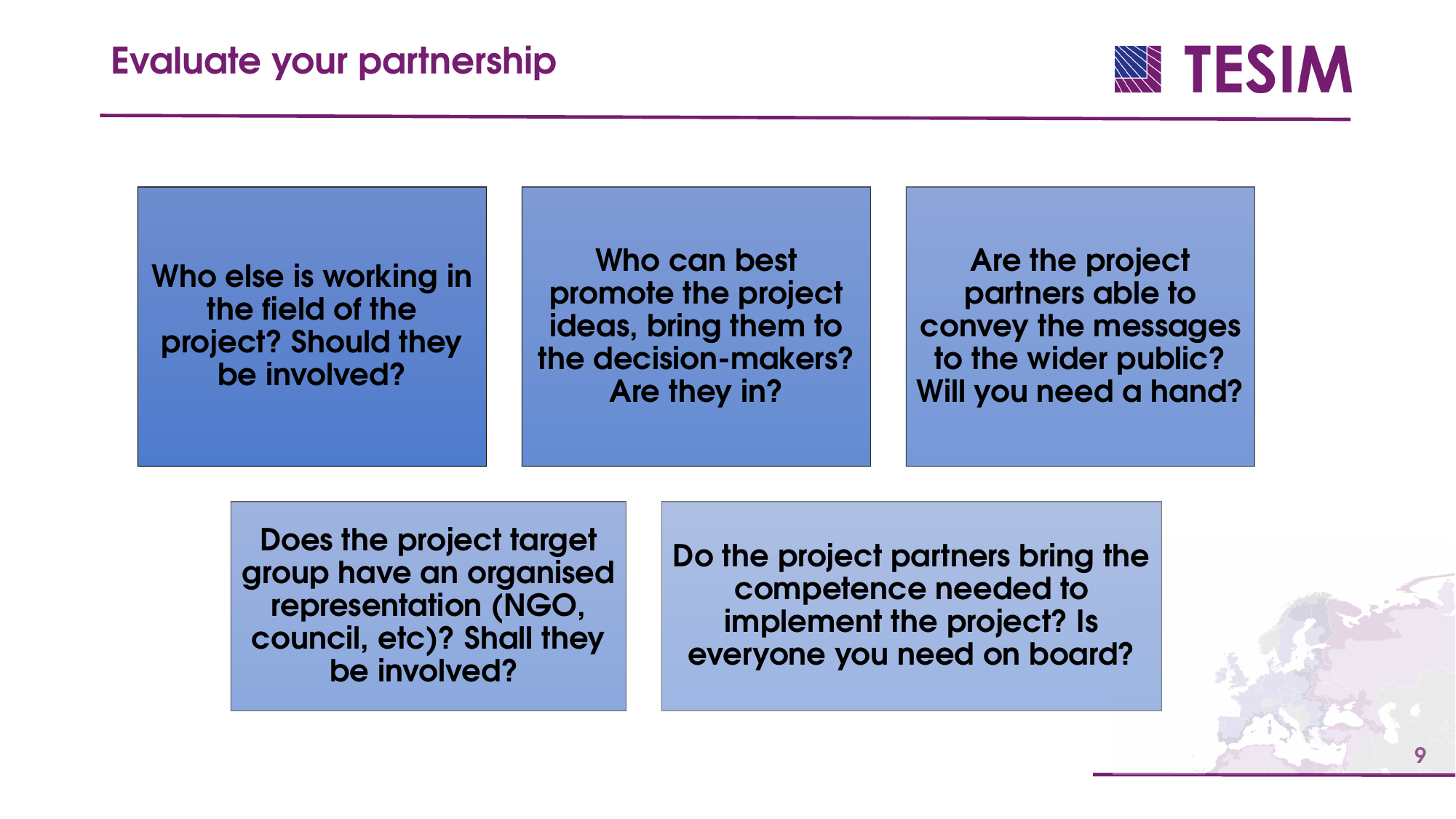

Evaluate your partnership
Who else is working in the field of the project? Should they be involved?
Who can best promote the project ideas, bring them to the decision-makers? Are they in?
Are the project partners able to convey the messages to the wider public? Will you need a hand?
Does the project target group have an organised representation (NGO, council, etc)? Shall they be involved?
Do the project partners bring the competence needed to implement the project? Is everyone you need on board?